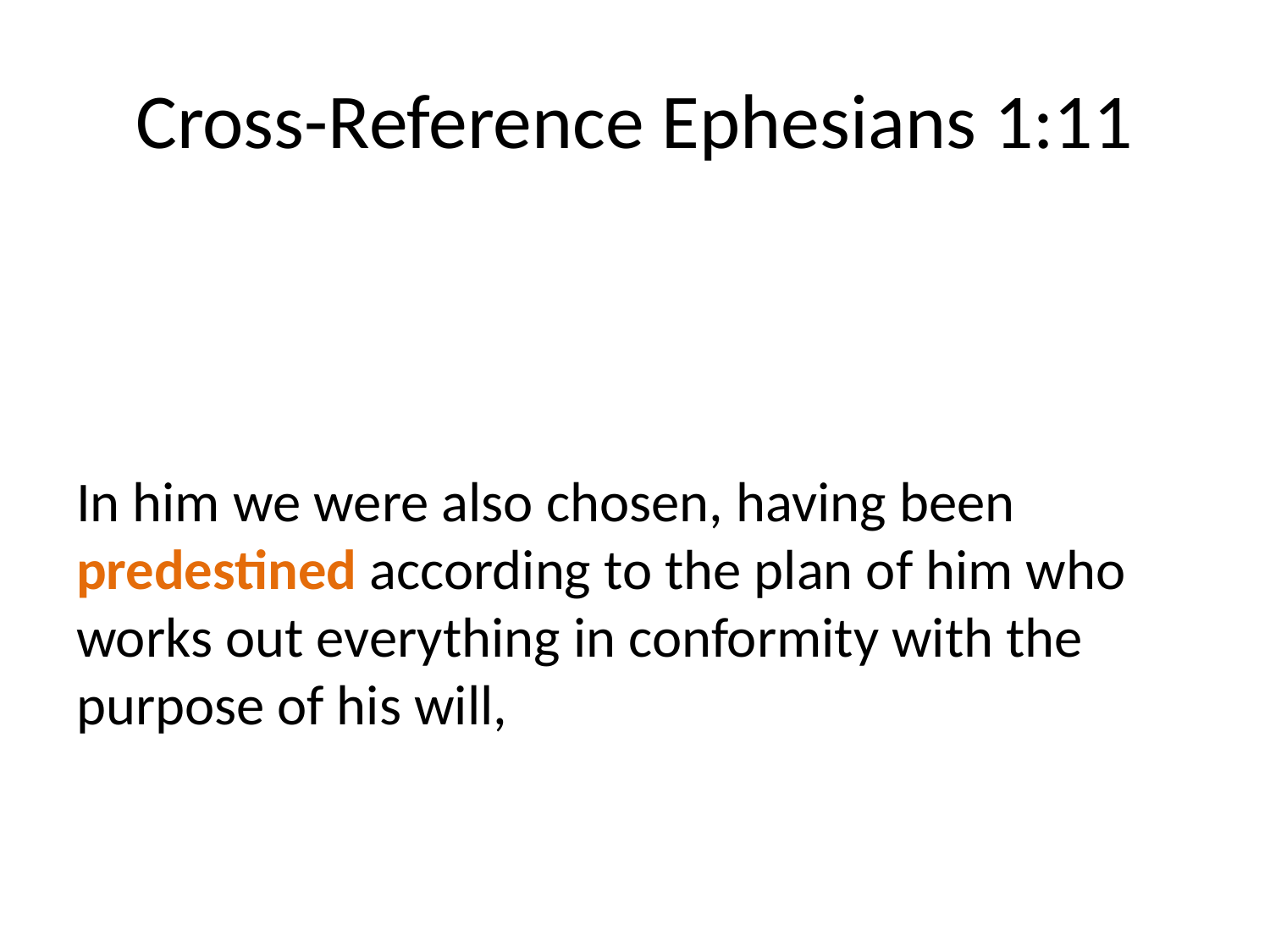

# Cross-Reference Ephesians 1:11

In him we were also chosen, having been predestined according to the plan of him who works out everything in conformity with the purpose of his will,